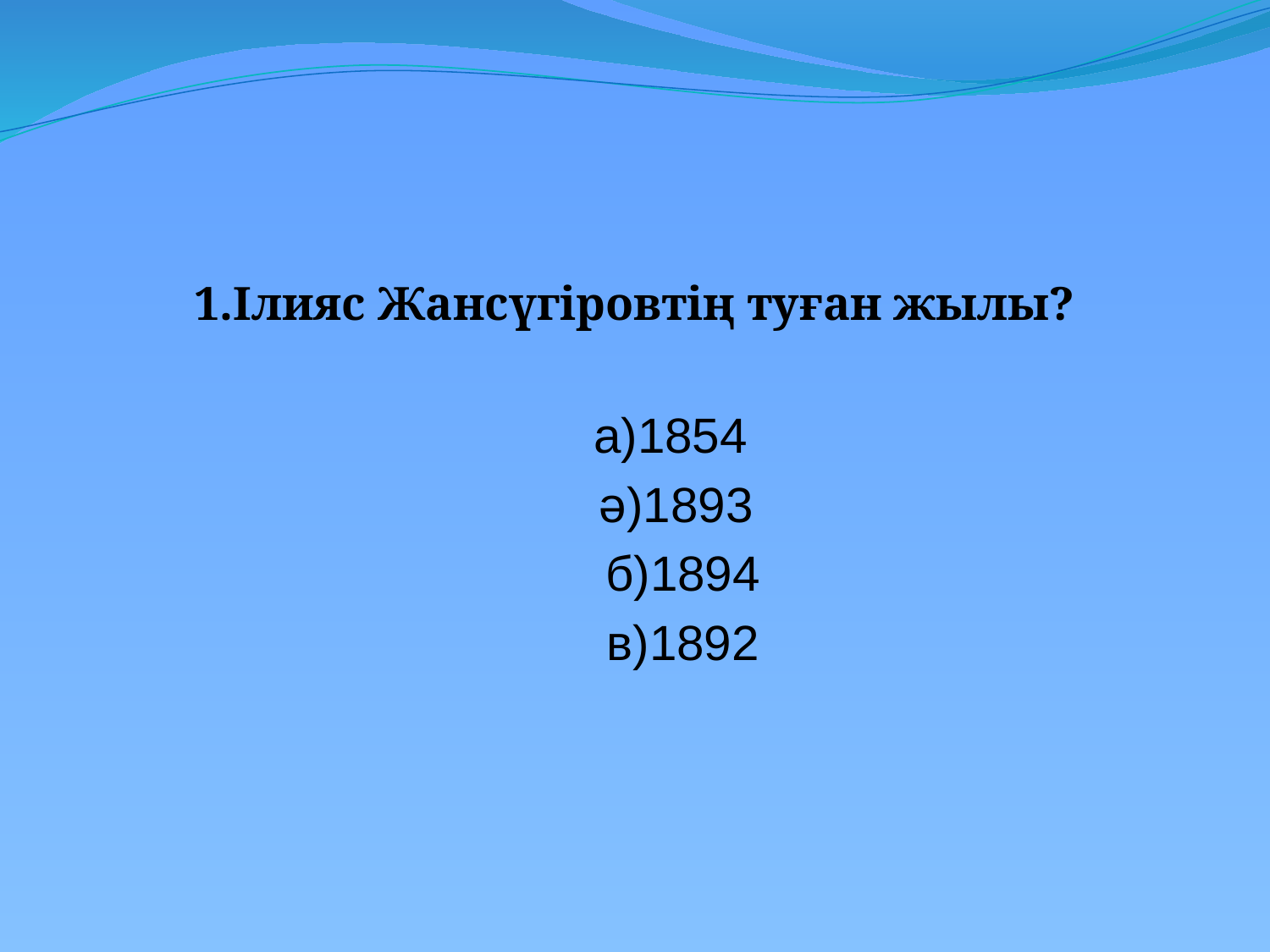

1.Ілияс Жансүгіровтің туған жылы?

      а)1854
      ә)1893
       б)1894
       в)1892